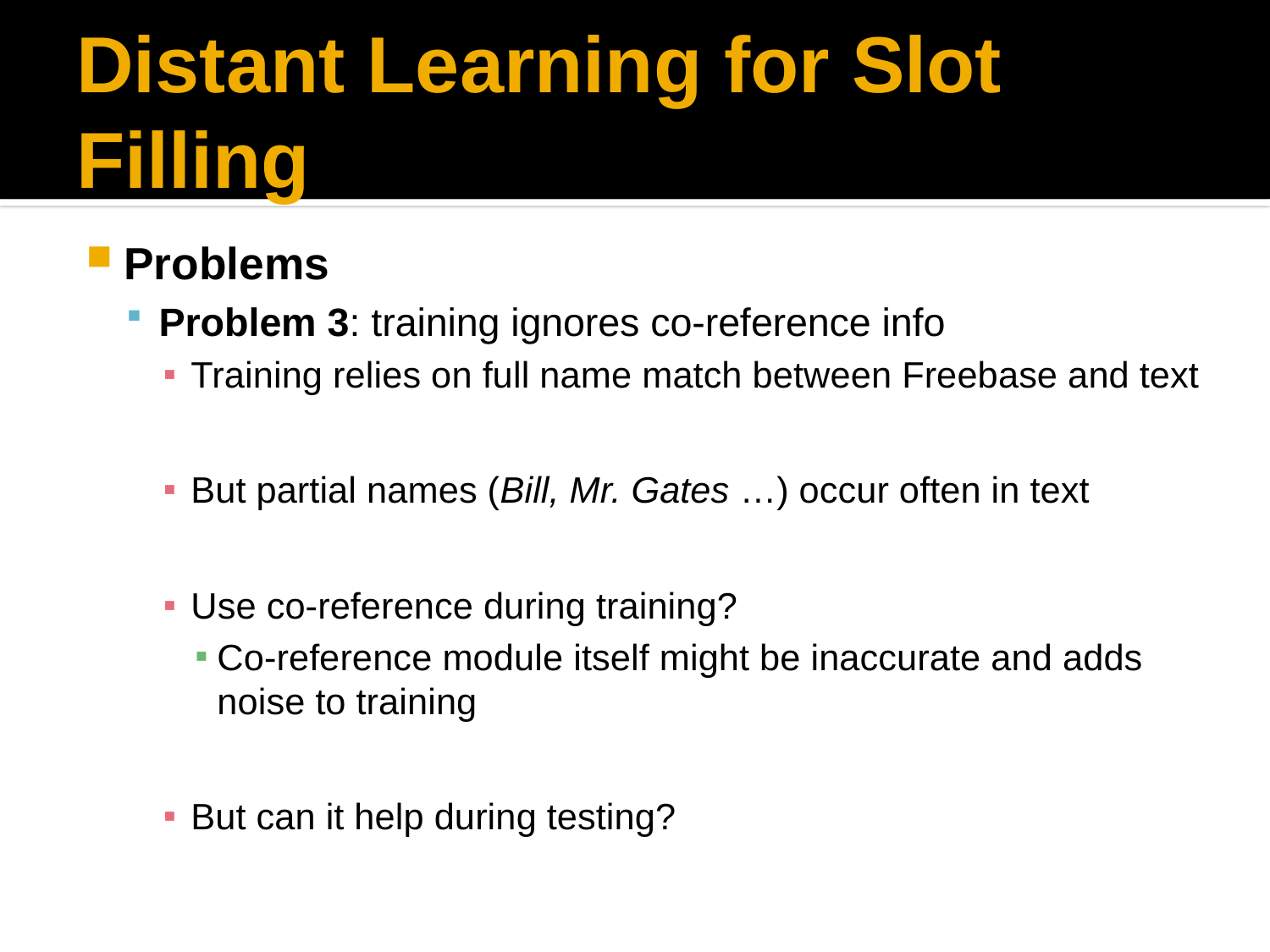

# Distant Learning for Slot Filling

Problems
Problem 3: training ignores co-reference info
Training relies on full name match between Freebase and text

But partial names (Bill, Mr. Gates …) occur often in text

Use co-reference during training?
Co-reference module itself might be inaccurate and adds noise to training

But can it help during testing?